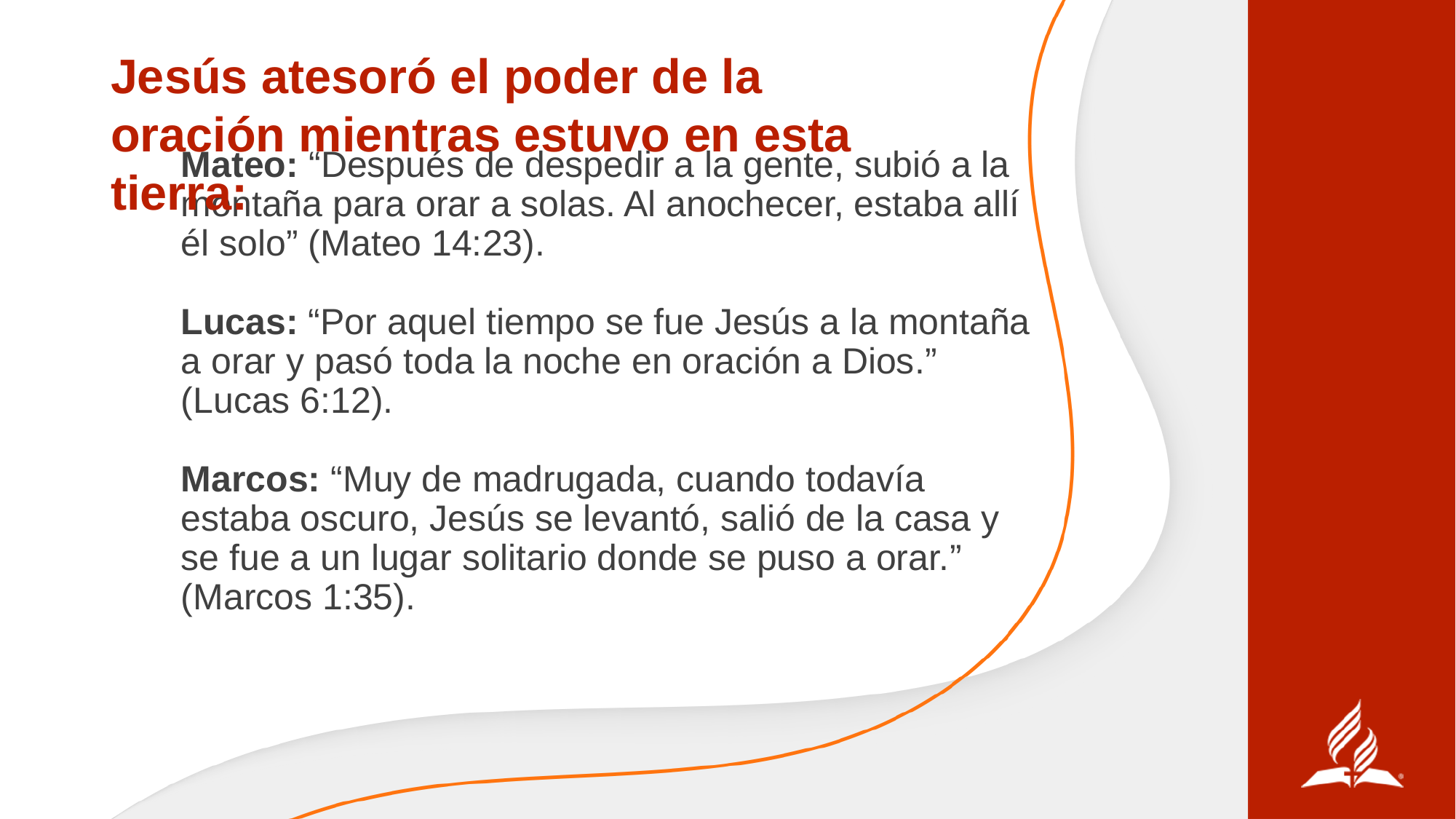

Jesús atesoró el poder de la oración mientras estuvo en esta tierra:
Mateo: “Después de despedir a la gente, subió a la montaña para orar a solas. Al anochecer, estaba allí él solo” (Mateo 14:23).

Lucas: “Por aquel tiempo se fue Jesús a la montaña a orar y pasó toda la noche en oración a Dios.”       (Lucas 6:12).

Marcos: “Muy de madrugada, cuando todavía estaba oscuro, Jesús se levantó, salió de la casa y se fue a un lugar solitario donde se puso a orar.” (Marcos 1:35).